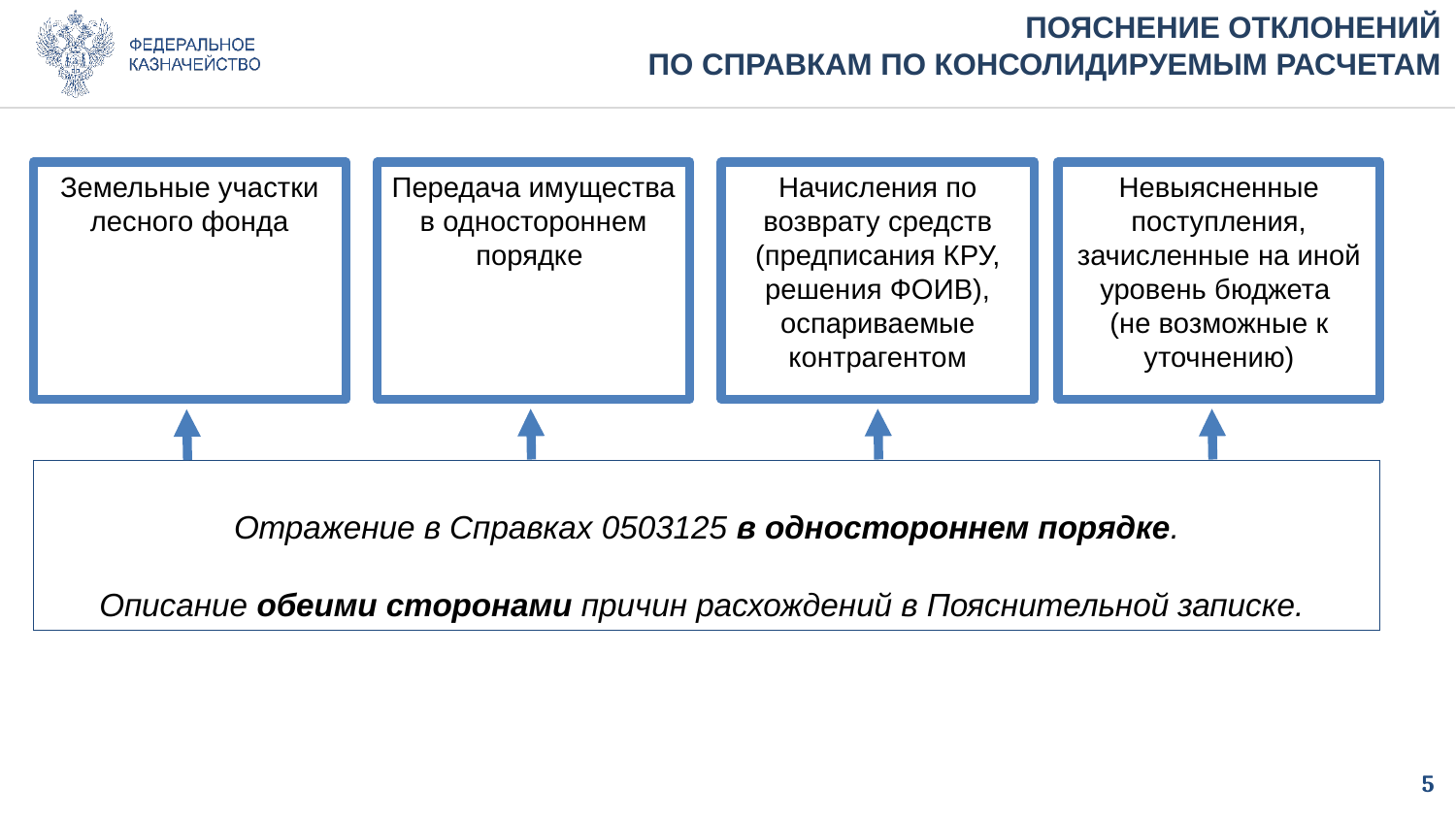

ПОЯСНЕНИЕ ОТКЛОНЕНИЙ
 ПО СПРАВКАМ ПО КОНСОЛИДИРУЕМЫМ РАСЧЕТАМ

Земельные участки лесного фонда
Передача имущества в одностороннем порядке
Начисления по возврату средств (предписания КРУ, решения ФОИВ), оспариваемые контрагентом
Невыясненные поступления, зачисленные на иной уровень бюджета
(не возможные к уточнению)

Отражение в Справках 0503125 в одностороннем порядке.

Описание обеими сторонами причин расхождений в Пояснительной записке.
5